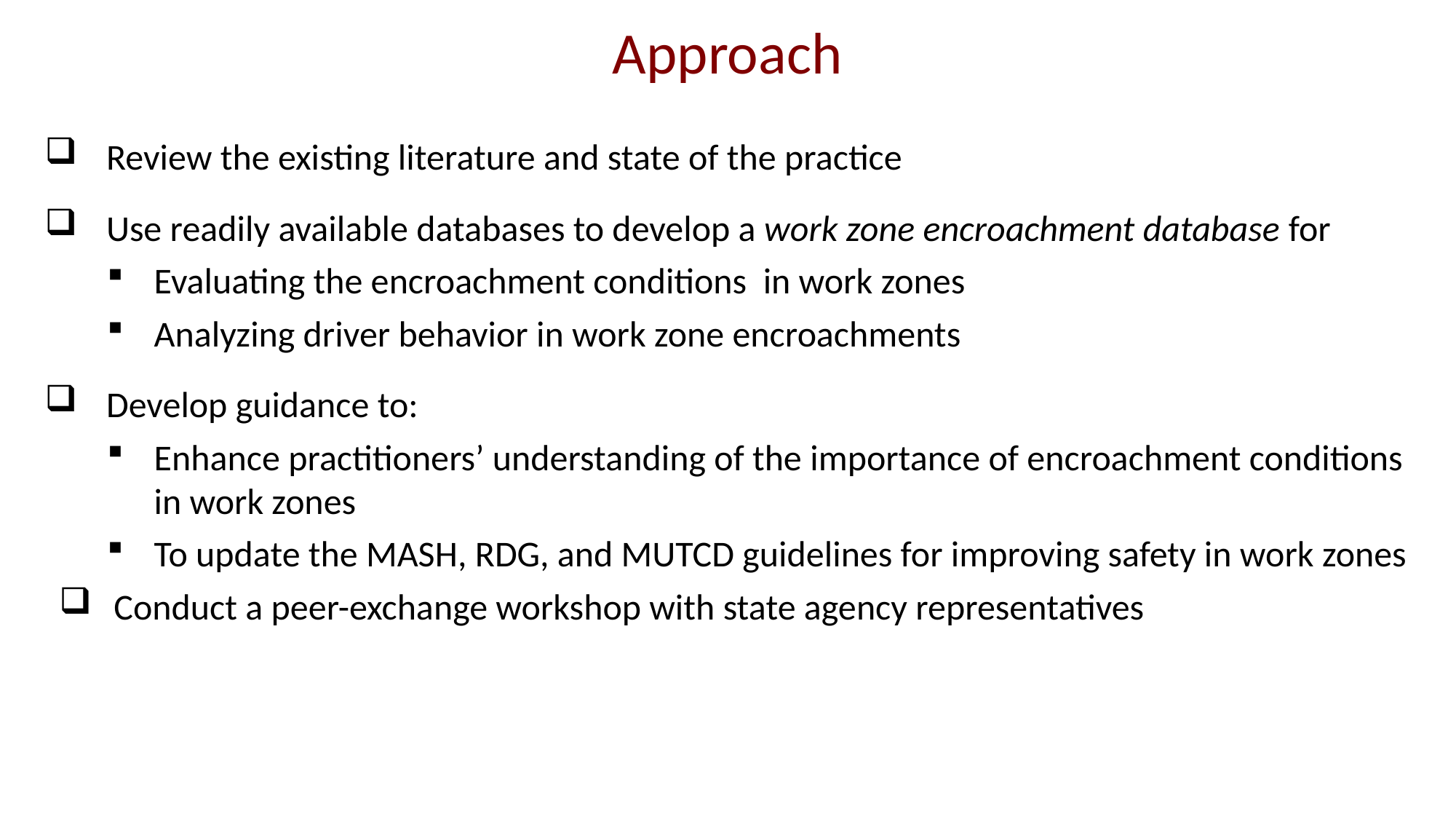

Approach
Review the existing literature and state of the practice
Use readily available databases to develop a work zone encroachment database for
Evaluating the encroachment conditions  in work zones
Analyzing driver behavior in work zone encroachments
Develop guidance to:
Enhance practitioners’ understanding of the importance of encroachment conditions in work zones
To update the MASH, RDG, and MUTCD guidelines for improving safety in work zones
Conduct a peer-exchange workshop with state agency representatives
6